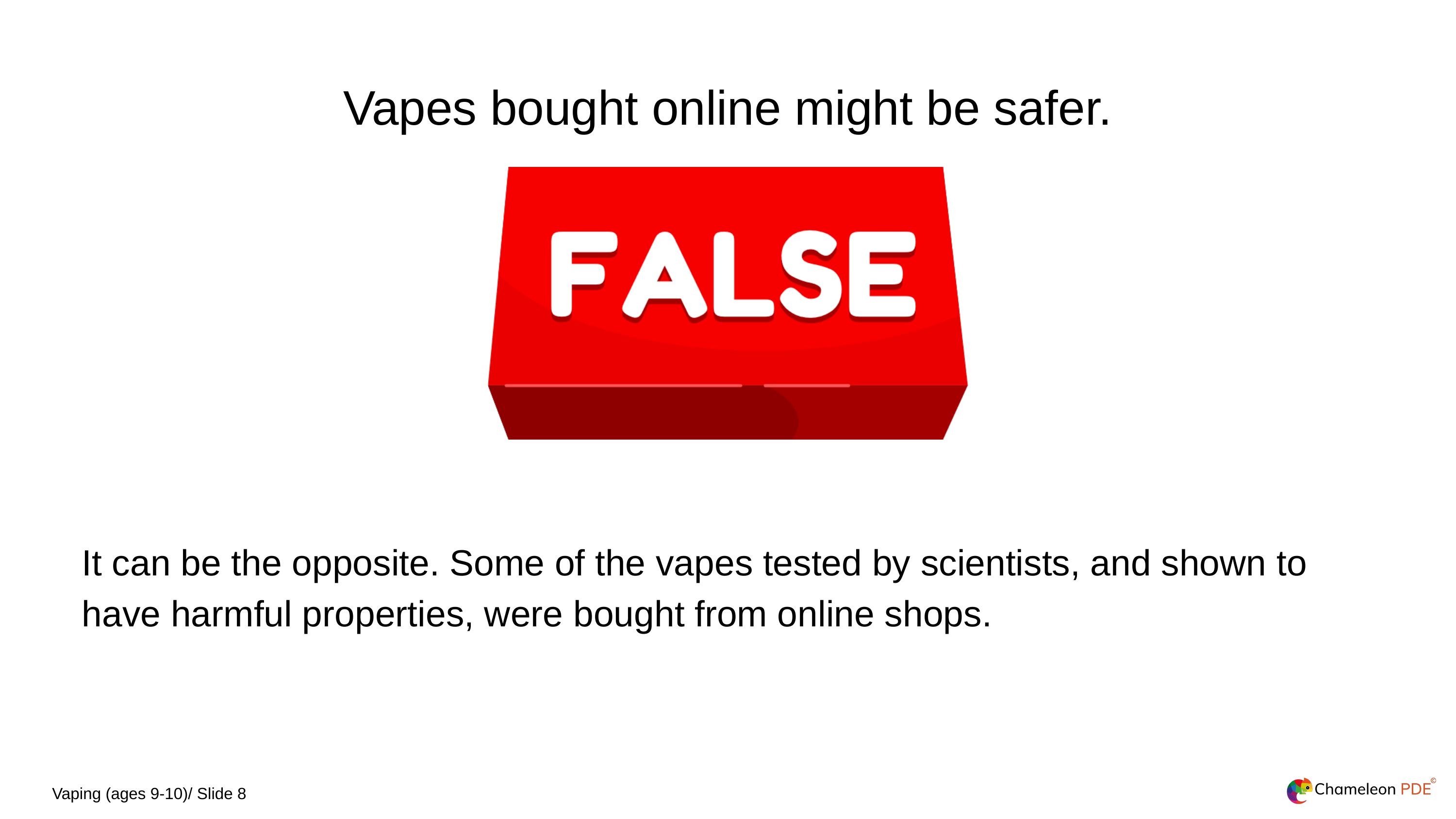

Vapes bought online might be safer.

It can be the opposite. Some of the vapes tested by scientists, and shown to have harmful properties, were bought from online shops.

Vaping (ages 9-10)/ Slide 8